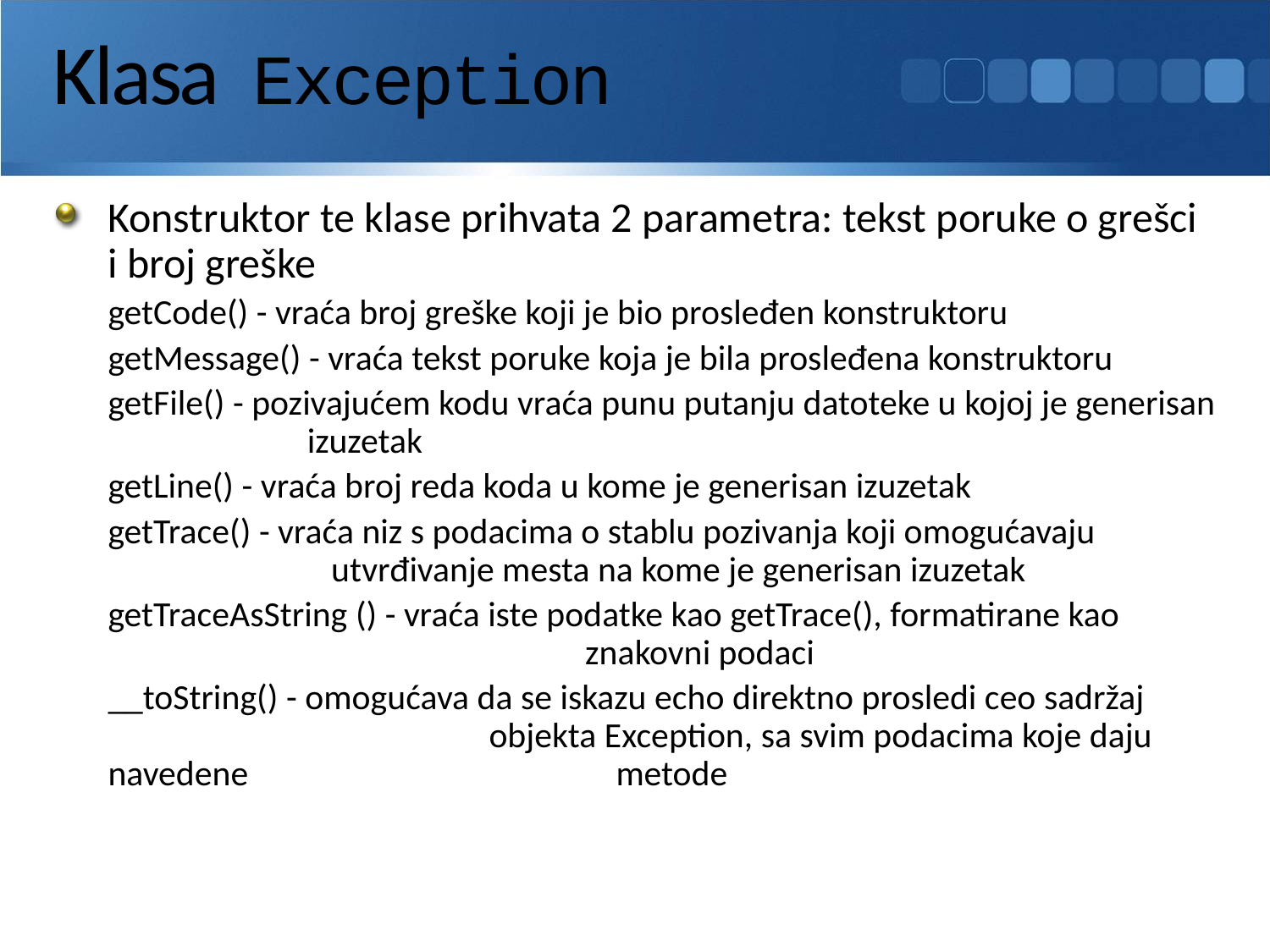

# Klasa  Exception
Konstruktor te klase prihvata 2 parametra: tekst poruke o grešci i broj greške
	getCode() - vraća broj greške koji je bio prosleđen konstruktoru
	getMessage() - vraća tekst poruke koja je bila prosleđena konstruktoru
	getFile() - pozivajućem kodu vraća punu putanju datoteke u kojoj je generisan 	         izuzetak
	getLine() - vraća broj reda koda u kome je generisan izuzetak
	getTrace() - vraća niz s podacima o stablu pozivanja koji omogućavaju 		            utvrđivanje mesta na kome je generisan izuzetak
	getTraceAsString () - vraća iste podatke kao getTrace(), formatirane kao 			            znakovni podaci
	__toString() - omogućava da se iskazu echo direktno prosledi ceo sadržaj 			objekta Exception, sa svim podacima koje daju navedene 			metode
206